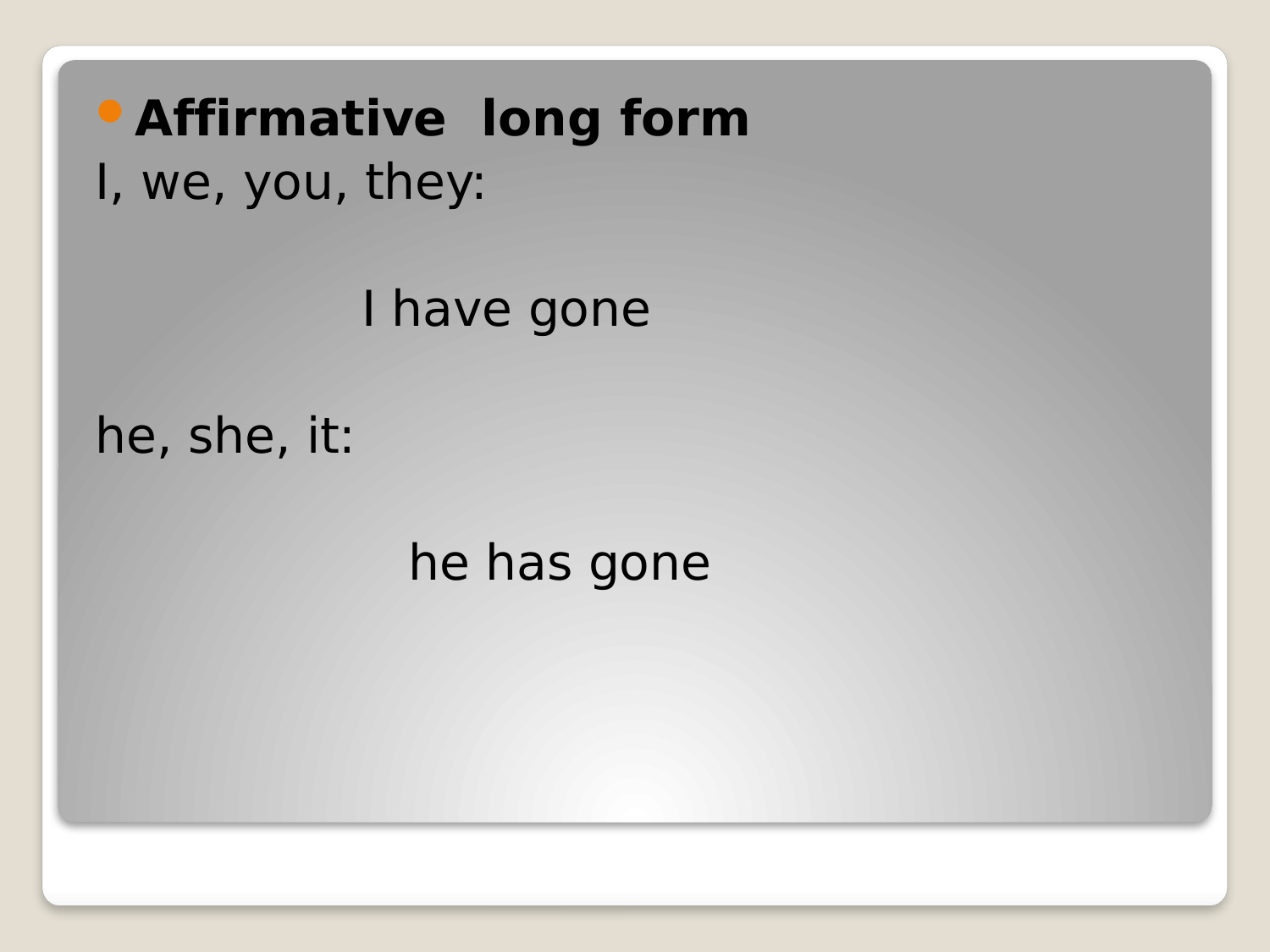

Affirmative  long form
I, we, you, they:

                 I have gone

he, she, it:

                    he has gone

#